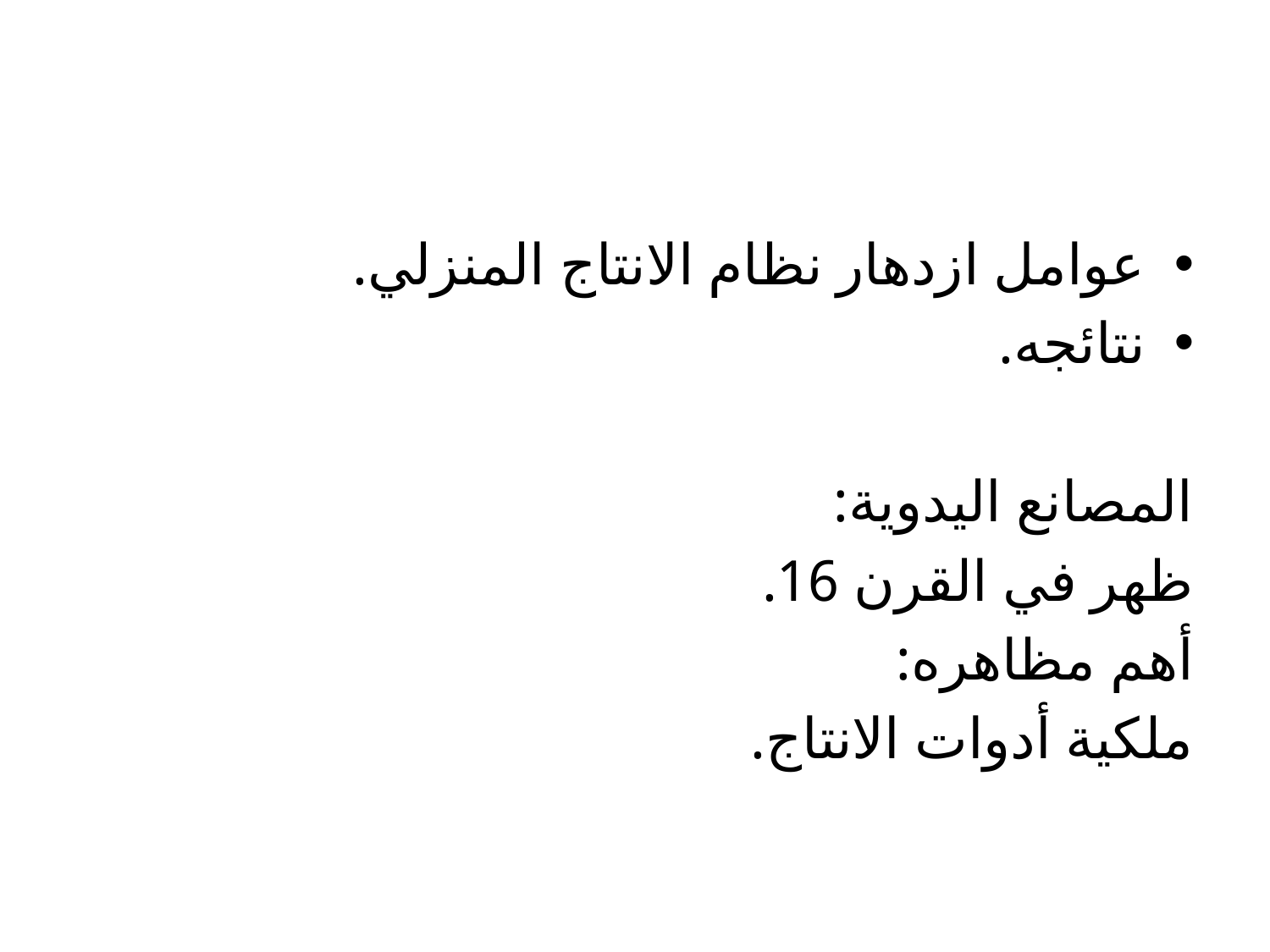

#
عوامل ازدهار نظام الانتاج المنزلي.
نتائجه.

المصانع اليدوية:
ظهر في القرن 16.
أهم مظاهره:
ملكية أدوات الانتاج.